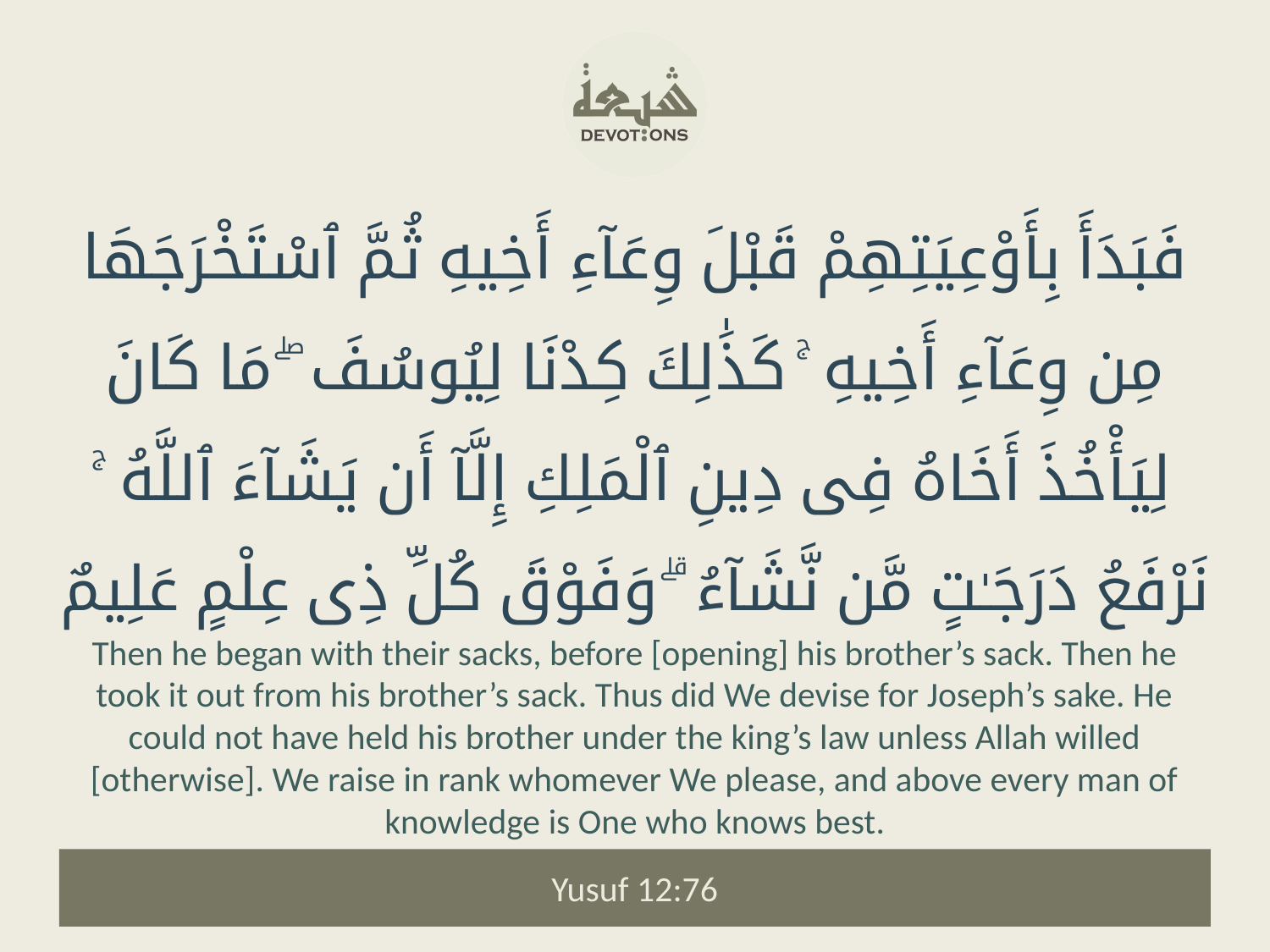

فَبَدَأَ بِأَوْعِيَتِهِمْ قَبْلَ وِعَآءِ أَخِيهِ ثُمَّ ٱسْتَخْرَجَهَا مِن وِعَآءِ أَخِيهِ ۚ كَذَٰلِكَ كِدْنَا لِيُوسُفَ ۖ مَا كَانَ لِيَأْخُذَ أَخَاهُ فِى دِينِ ٱلْمَلِكِ إِلَّآ أَن يَشَآءَ ٱللَّهُ ۚ نَرْفَعُ دَرَجَـٰتٍ مَّن نَّشَآءُ ۗ وَفَوْقَ كُلِّ ذِى عِلْمٍ عَلِيمٌ
Then he began with their sacks, before [opening] his brother’s sack. Then he took it out from his brother’s sack. Thus did We devise for Joseph’s sake. He could not have held his brother under the king’s law unless Allah willed [otherwise]. We raise in rank whomever We please, and above every man of knowledge is One who knows best.
Yusuf 12:76